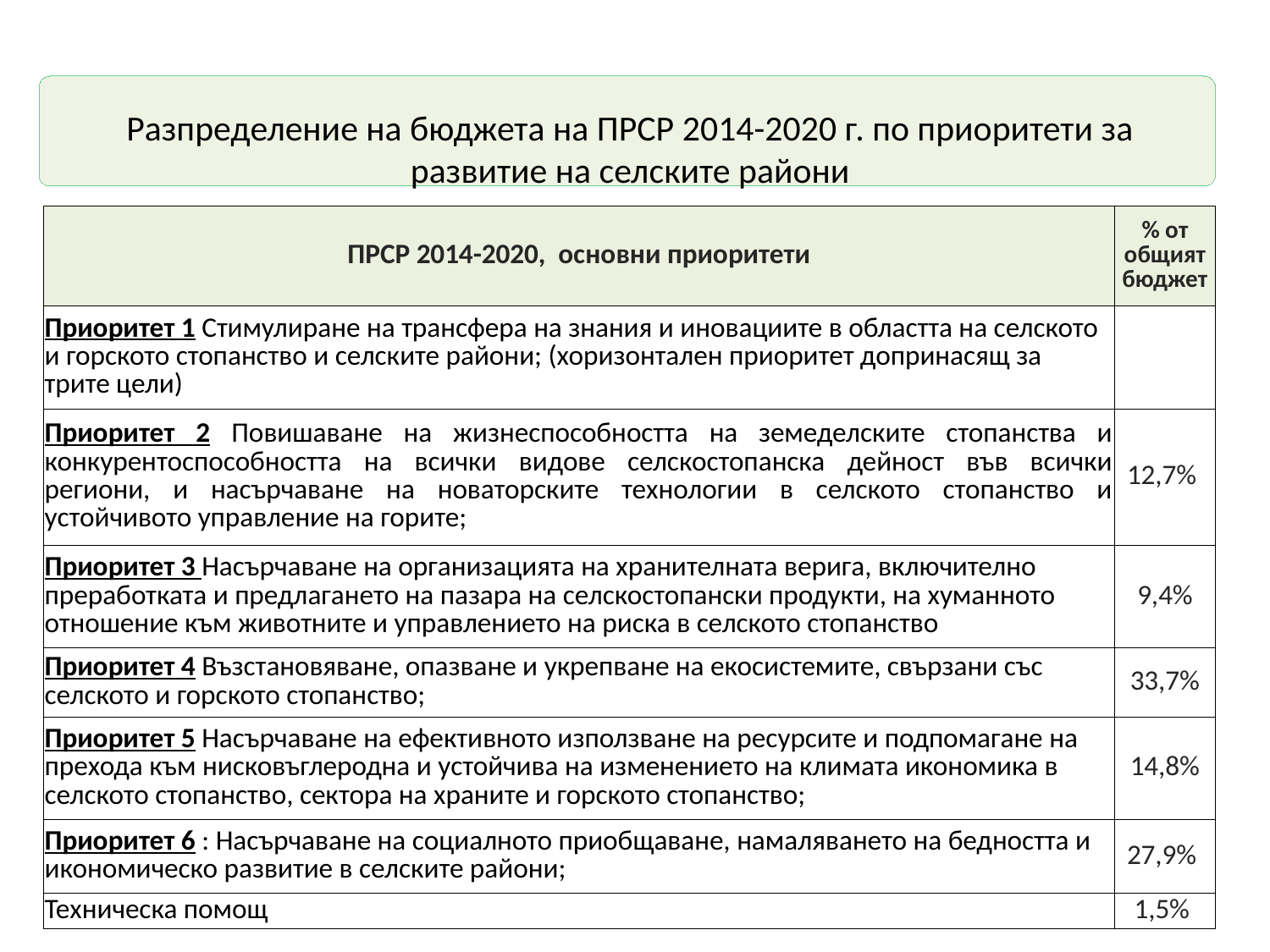

Разпределение на бюджета на ПРСР 2014-2020 г. по приоритети за развитие на селските райони
| ПРСР 2014-2020, основни приоритети | % от общият бюджет |
| --- | --- |
| Приоритет 1 Стимулиране на трансфера на знания и иновациите в областта на селското и горското стопанство и селските райони; (хоризонтален приоритет допринасящ за трите цели) |  |
| Приоритет 2 Повишаване на жизнеспособността на земеделските стопанства и конкурентоспособността на всички видове селскостопанска дейност във всички региони, и насърчаване на новаторските технологии в селското стопанство и устойчивото управление на горите; | 12,7% |
| Приоритет 3 Насърчаване на организацията на хранителната верига, включително преработката и предлагането на пазара на селскостопански продукти, на хуманното отношение към животните и управлението на риска в селското стопанство | 9,4% |
| Приоритет 4 Възстановяване, опазване и укрепване на екосистемите, свързани със селското и горското стопанство; | 33,7% |
| Приоритет 5 Насърчаване на ефективното използване на ресурсите и подпомагане на прехода към нисковъглеродна и устойчива на изменението на климата икономика в селското стопанство, сектора на храните и горското стопанство; | 14,8% |
| Приоритет 6 : Насърчаване на социалното приобщаване, намаляването на бедността и икономическо развитие в селските райони; | 27,9% |
| Техническа помощ | 1,5% |